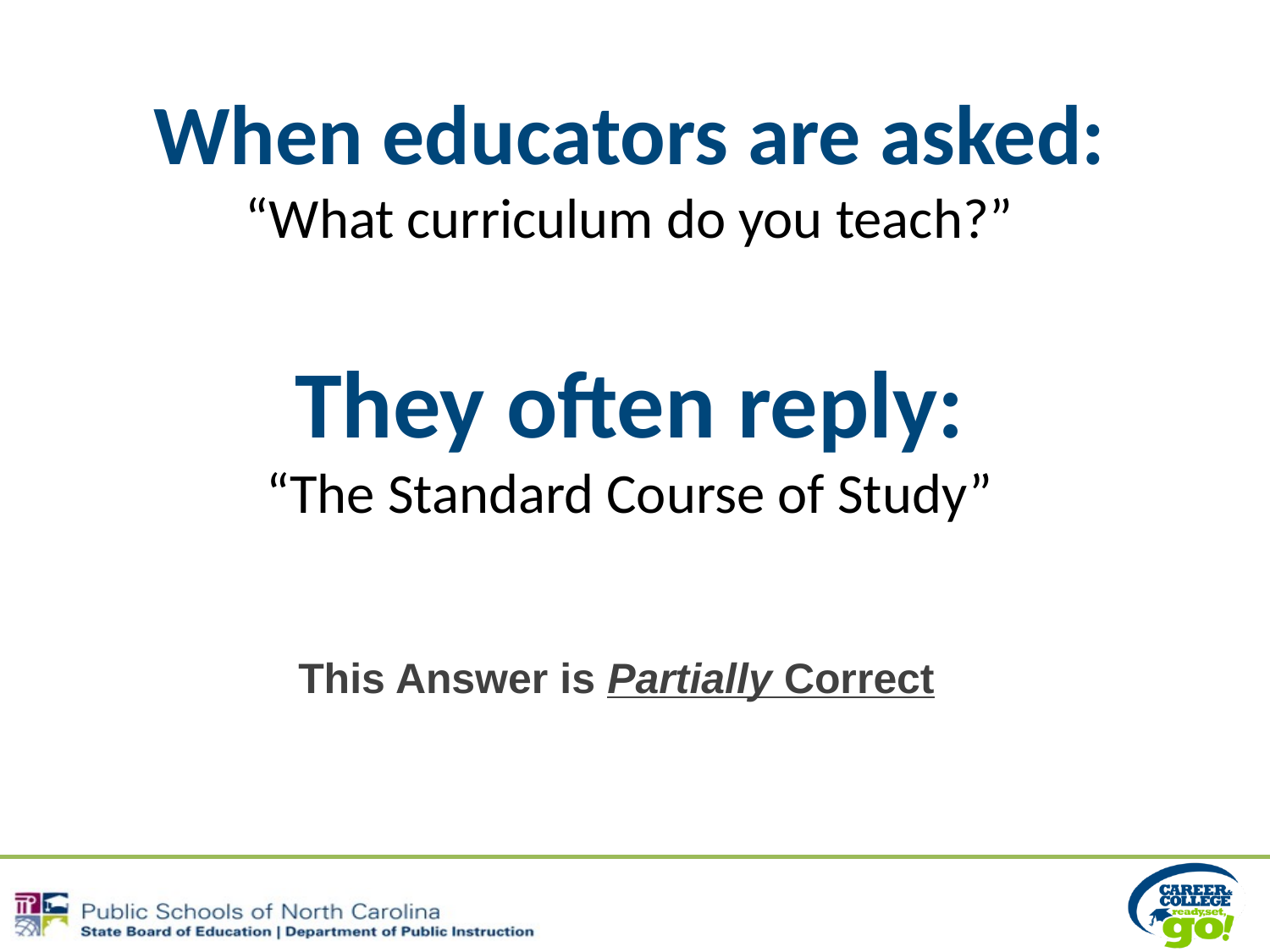

When educators are asked:
“What curriculum do you teach?”

They often reply:
“The Standard Course of Study”

This Answer is Partially Correct